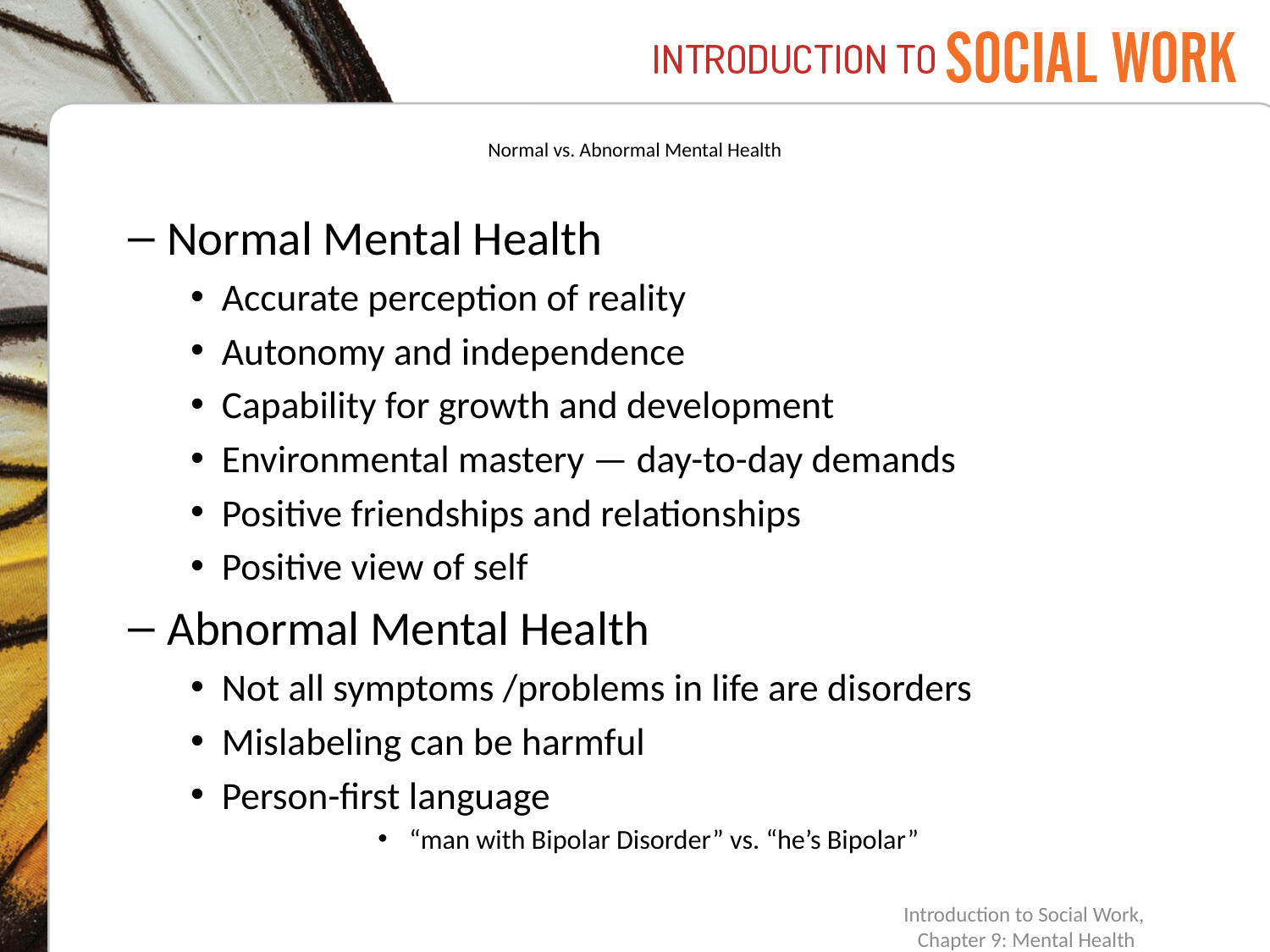

# Normal vs. Abnormal Mental Health
Normal Mental Health
Accurate perception of reality
Autonomy and independence
Capability for growth and development
Environmental mastery — day-to-day demands
Positive friendships and relationships
Positive view of self
Abnormal Mental Health
Not all symptoms /problems in life are disorders
Mislabeling can be harmful
Person-first language
“man with Bipolar Disorder” vs. “he’s Bipolar”

Introduction to Social Work,
Chapter 9: Mental Health